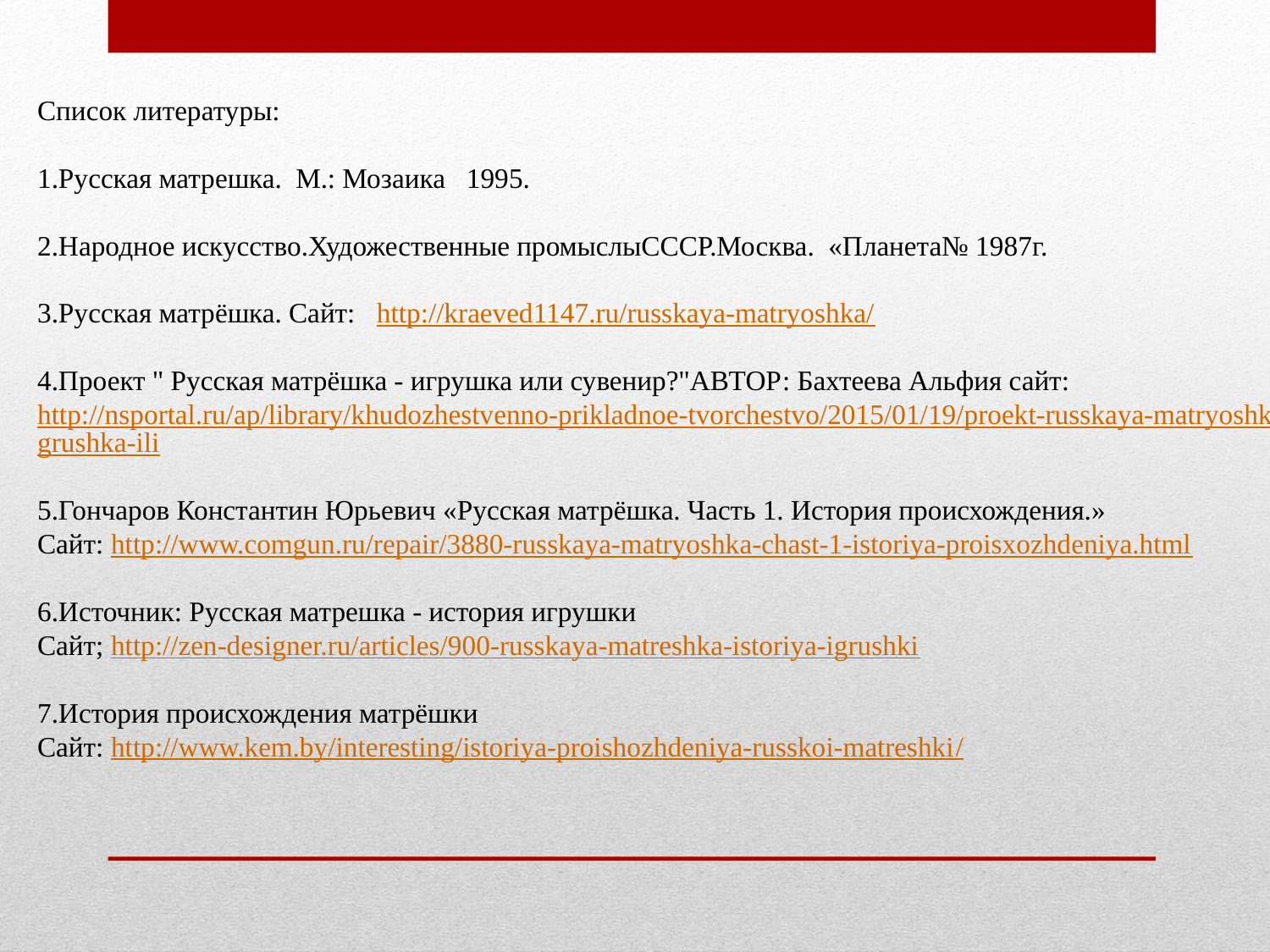

Список литературы:

1.Русская матрешка.  М.: Мозаика   1995.

2.Народное искусство.Художественные промыслыСССР.Москва.  «Планета№ 1987г.

3.Русская матрёшка. Сайт:   http://kraeved1147.ru/russkaya-matryoshka/

4.Проект " Русская матрёшка - игрушка или сувенир?"АВТОР: Бахтеева Альфия сайт: http://nsportal.ru/ap/library/khudozhestvenno-prikladnoe-tvorchestvo/2015/01/19/proekt-russkaya-matryoshka-igrushka-ili

5.Гончаров Константин Юрьевич «Русская матрёшка. Часть 1. История происхождения.»
Сайт: http://www.comgun.ru/repair/3880-russkaya-matryoshka-chast-1-istoriya-proisxozhdeniya.html

6.Источник: Русская матрешка - история игрушки
Сайт; http://zen-designer.ru/articles/900-russkaya-matreshka-istoriya-igrushki

7.История происхождения матрёшки
Сайт: http://www.kem.by/interesting/istoriya-proishozhdeniya-russkoi-matreshki/